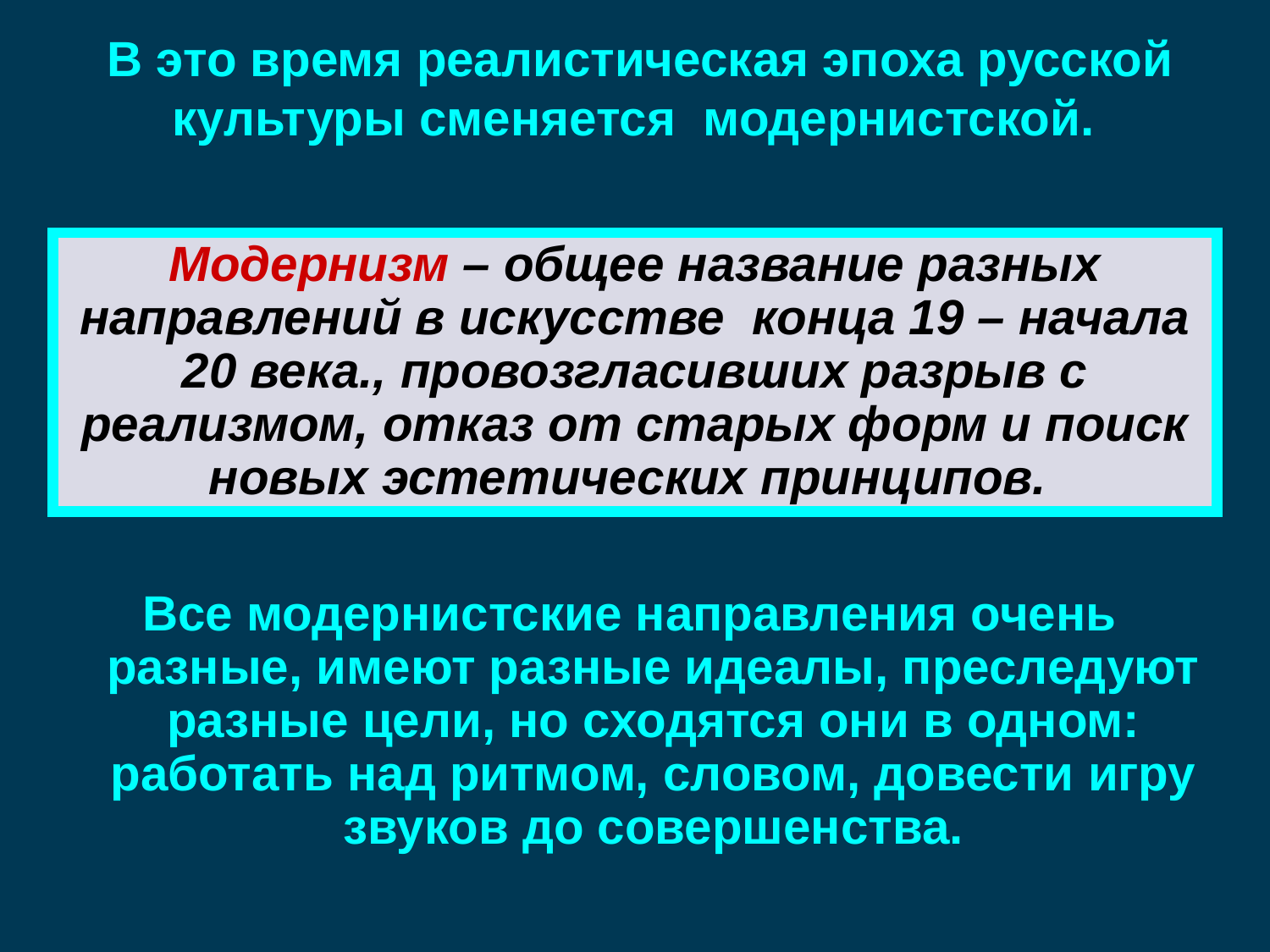

Модернизм – общее название разных направлений в искусстве  конца 19 – начала 20 века., провозгласивших разрыв с реализмом, отказ от старых форм и поиск новых эстетических принципов.

В это время реалистическая эпоха русской культуры сменяется  модернистской.

Модернизм – общее название разных направлений в искусстве  конца 19 – начала 20 века., провозгласивших разрыв с реализмом, отказ от старых форм и поиск новых эстетических принципов.
Все модернистские направления очень разные, имеют разные идеалы, преследуют разные цели, но сходятся они в одном: работать над ритмом, словом, довести игру звуков до совершенства.